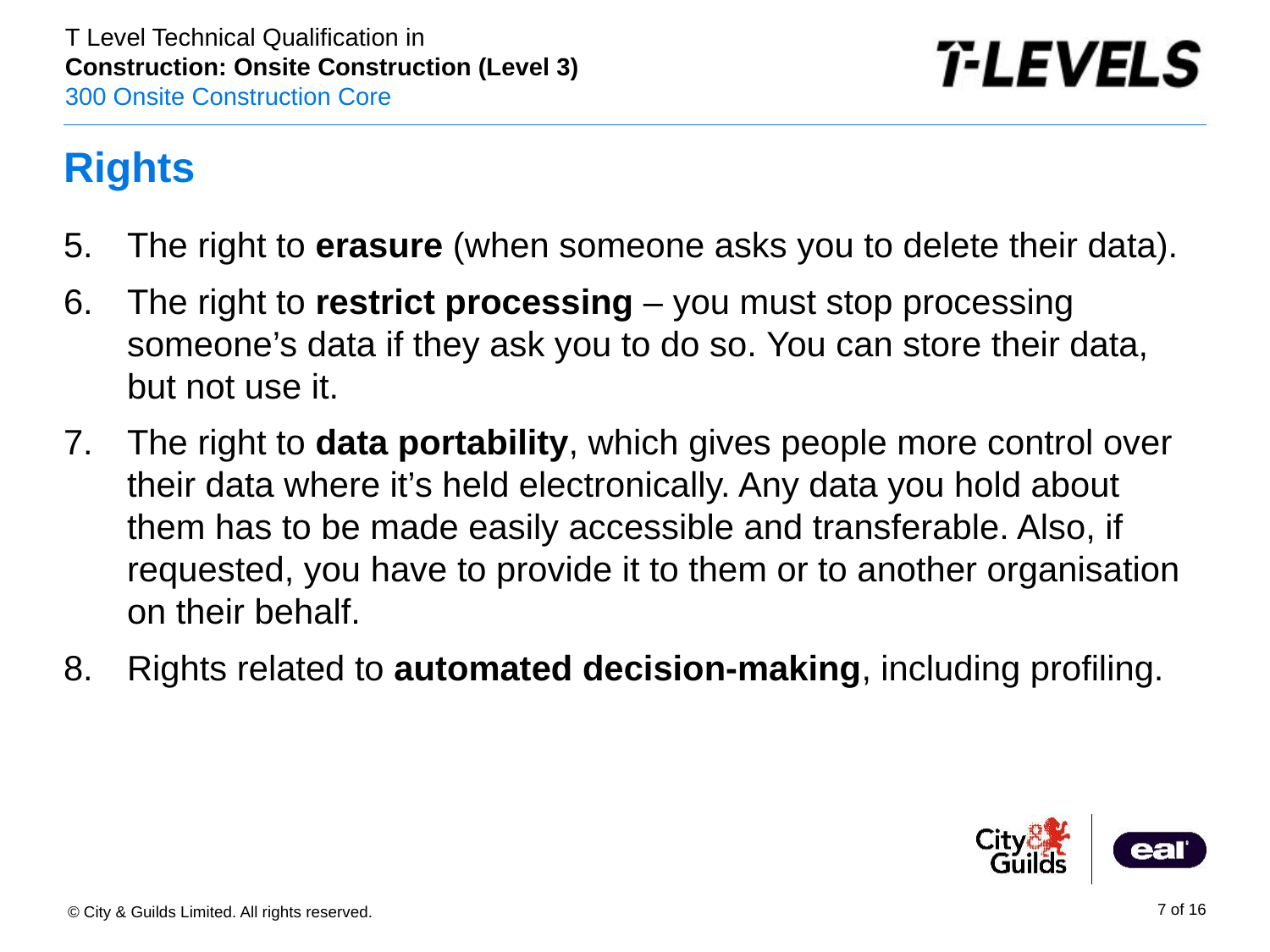

# Rights
The right to erasure (when someone asks you to delete their data).
The right to restrict processing – you must stop processing someone’s data if they ask you to do so. You can store their data, but not use it.
The right to data portability, which gives people more control over their data where it’s held electronically. Any data you hold about them has to be made easily accessible and transferable. Also, if requested, you have to provide it to them or to another organisation on their behalf.
Rights related to automated decision-making, including profiling.